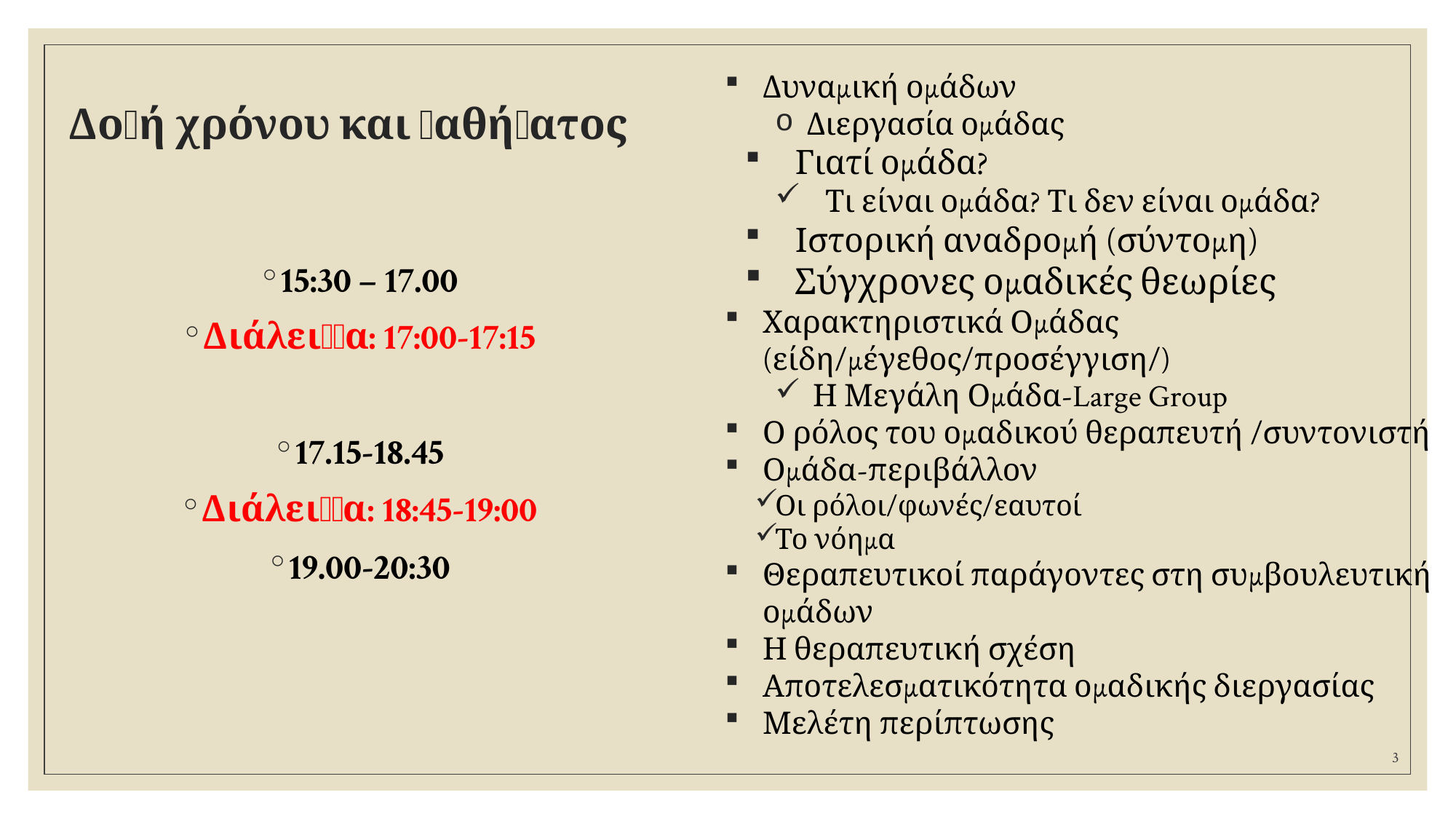

Δυναμική ομάδων
Διεργασία ομάδας
Γιατί ομάδα?
Τι είναι ομάδα? Τι δεν είναι ομάδα?
Ιστορική αναδρομή (σύντομη)
Σύγχρονες ομαδικές θεωρίες
Χαρακτηριστικά Ομάδας (είδη/μέγεθος/προσέγγιση/)
Η Μεγάλη Ομάδα-Large Group
Ο ρόλος του ομαδικού θεραπευτή /συντονιστή
Ομάδα-περιβάλλον
Οι ρόλοι/φωνές/εαυτοί
Το νόημα
Θεραπευτικοί παράγοντες στη συμβουλευτική ομάδων
Η θεραπευτική σχέση
Αποτελεσματικότητα ομαδικής διεργασίας
Μελέτη περίπτωσης

# Δομή χρόνου και μαθήματος
15:30 – 17.00
Διάλειμμα: 17:00-17:15

17.15-18.45
Διάλειμμα: 18:45-19:00
19.00-20:30

3